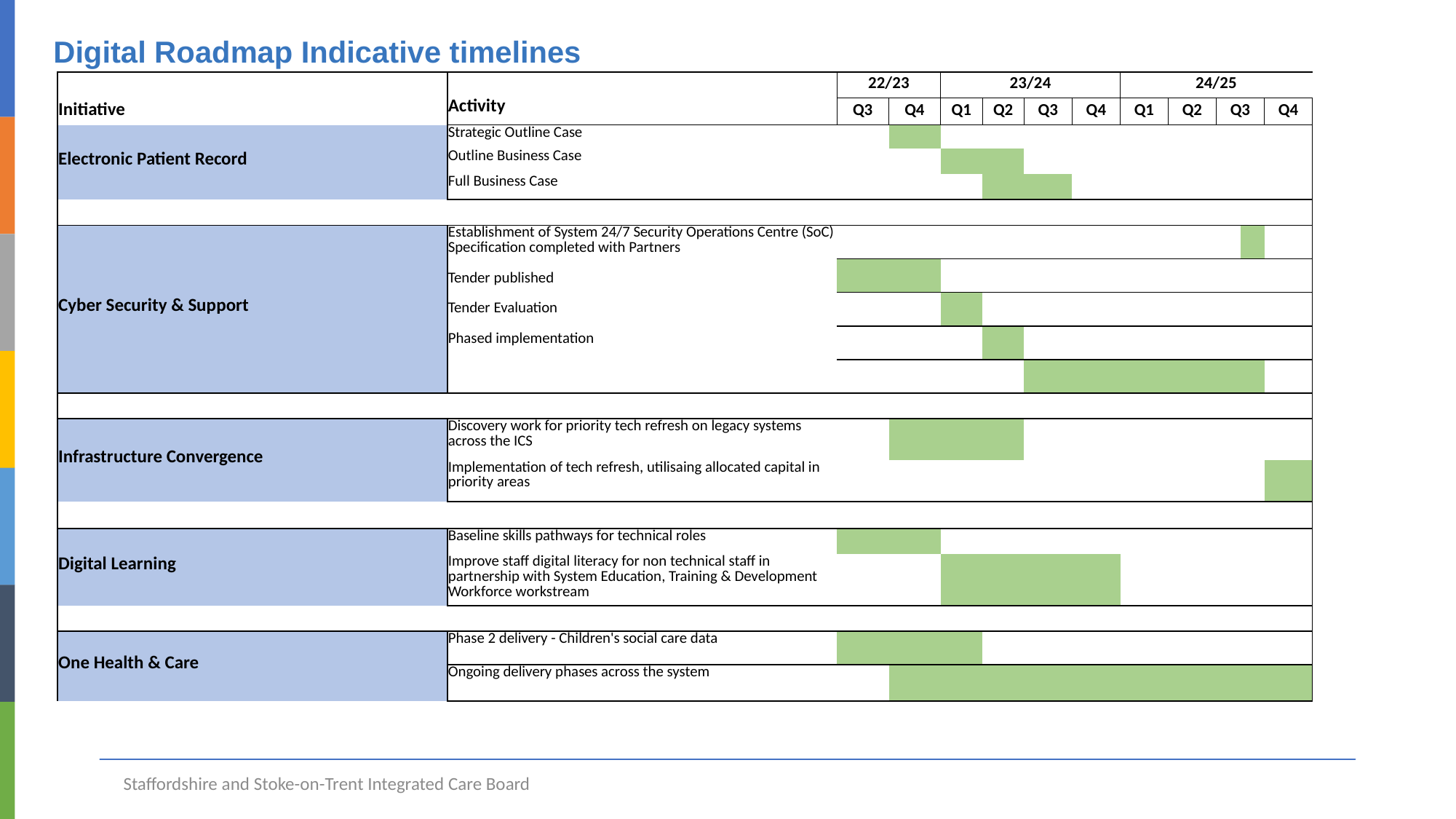

Digital Roadmap Indicative timelines
| Initiative |  | 22/23 |  |  |  | 23/24 |  |  |  |  | 24/25 |  |  |  |  |
| --- | --- | --- | --- | --- | --- | --- | --- | --- | --- | --- | --- | --- | --- | --- | --- |
|  | Activity | Q3 |  | Q4 |  | Q1 | Q2 | Q3 |  | Q4 | Q1 | Q2 | Q3 |  | Q4 |
| Electronic Patient Record | Strategic Outline Case |  |  |  |  |  |  |  |  |  |  |  |  |  |  |
|  | Outline Business Case |  |  |  |  |  |  |  |  |  |  |  |  |  |  |
|  | Full Business Case |  |  |  |  |  |  |  |  |  |  |  |  |  |  |
|  |  |  |  |  |  |  |  |  |  |  |  |  |  |  |  |
| Cyber Security & Support | Establishment of System 24/7 Security Operations Centre (SoC) Specification completed with Partners Tender published Tender Evaluation Phased implementation |  |  |  |  |  |  |  |  |  |  |  |  |  |  |
|  |  |  |  |  |  |  |  |  |  |  |  |  |  |  |  |
|  |  |  |  |  |  |  |  |  |  |  |  |  |  |  |  |
|  |  |  |  |  |  |  |  |  |  |  |  |  |  |  |  |
|  |  |  |  |  |  |  |  |  |  |  |  |  |  |  |  |
|  |  |  |  |  |  |  |  |  |  |  |  |  |  |  |  |
| Infrastructure Convergence | Discovery work for priority tech refresh on legacy systems across the ICS |  |  |  |  |  |  |  |  |  |  |  |  |  |  |
|  | Implementation of tech refresh, utilisaing allocated capital in priority areas |  |  |  |  |  |  |  |  |  |  |  |  |  |  |
|  |  |  |  |  |  |  |  |  |  |  |  |  |  |  |  |
| Digital Learning | Baseline skills pathways for technical roles |  |  |  |  |  |  |  |  |  |  |  |  |  |  |
|  | Improve staff digital literacy for non technical staff in partnership with System Education, Training & Development Workforce workstream |  |  |  |  |  |  |  |  |  |  |  |  |  |  |
|  |  |  |  |  |  |  |  |  |  |  |  |  |  |  |  |
| One Health & Care | Phase 2 delivery - Children's social care data |  |  |  |  |  |  |  |  |  |  |  |  |  |  |
|  | Ongoing delivery phases across the system |  |  |  |  |  |  |  |  |  |  |  |  |  |  |
Staffordshire and Stoke-on-Trent Integrated Care Board